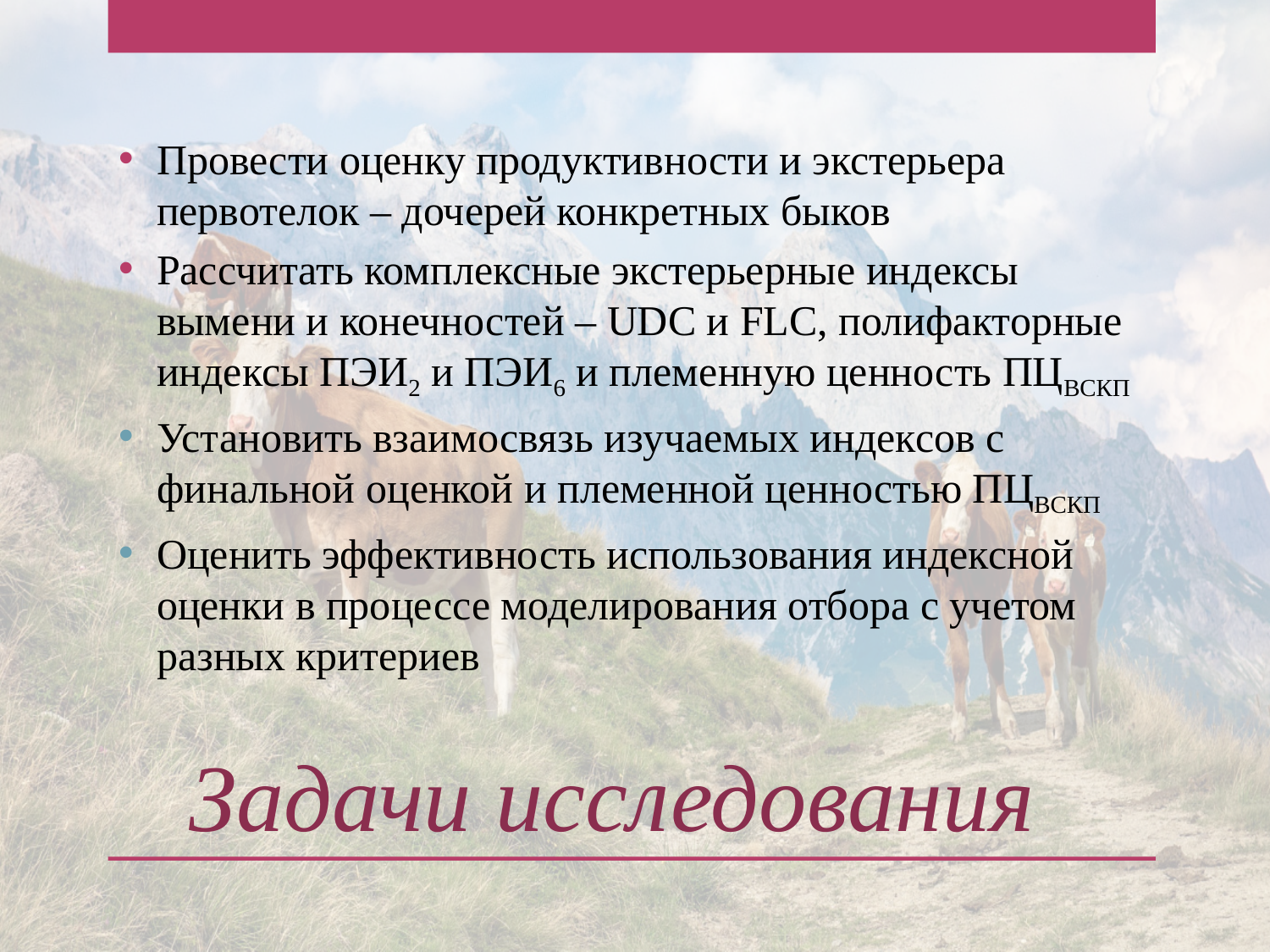

Провести оценку продуктивности и экстерьера первотелок – дочерей конкретных быков
Рассчитать комплексные экстерьерные индексы вымени и конечностей – UDC и FLC, полифакторные индексы ПЭИ2 и ПЭИ6 и племенную ценность ПЦВСКП
Установить взаимосвязь изучаемых индексов с финальной оценкой и племенной ценностью ПЦВСКП
Оценить эффективность использования индексной оценки в процессе моделирования отбора с учетом разных критериев
# Задачи исследования